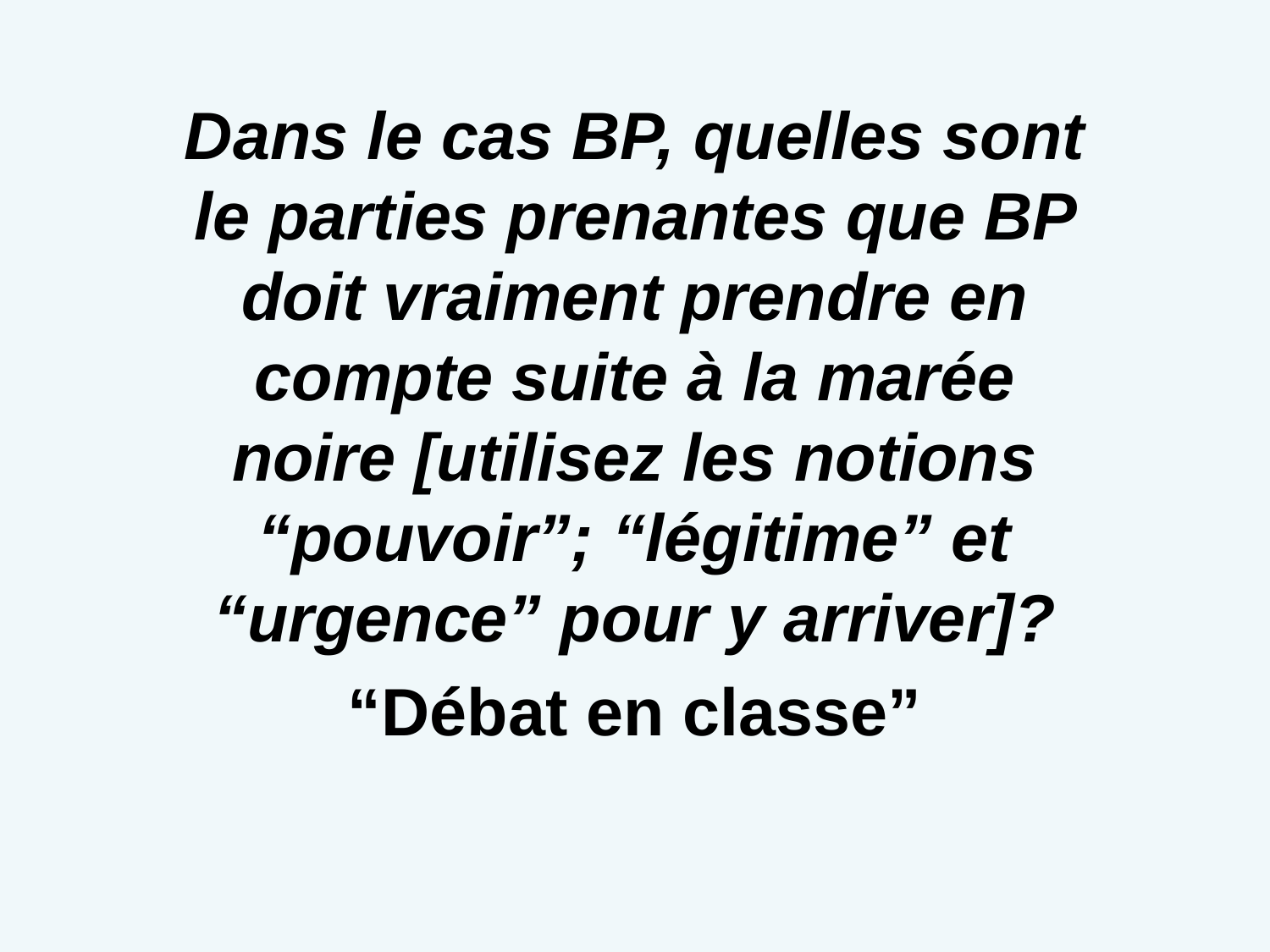

Dans le cas BP, quelles sont le parties prenantes que BP doit vraiment prendre en compte suite à la marée noire [utilisez les notions “pouvoir”; “légitime” et “urgence” pour y arriver]?
“Débat en classe”